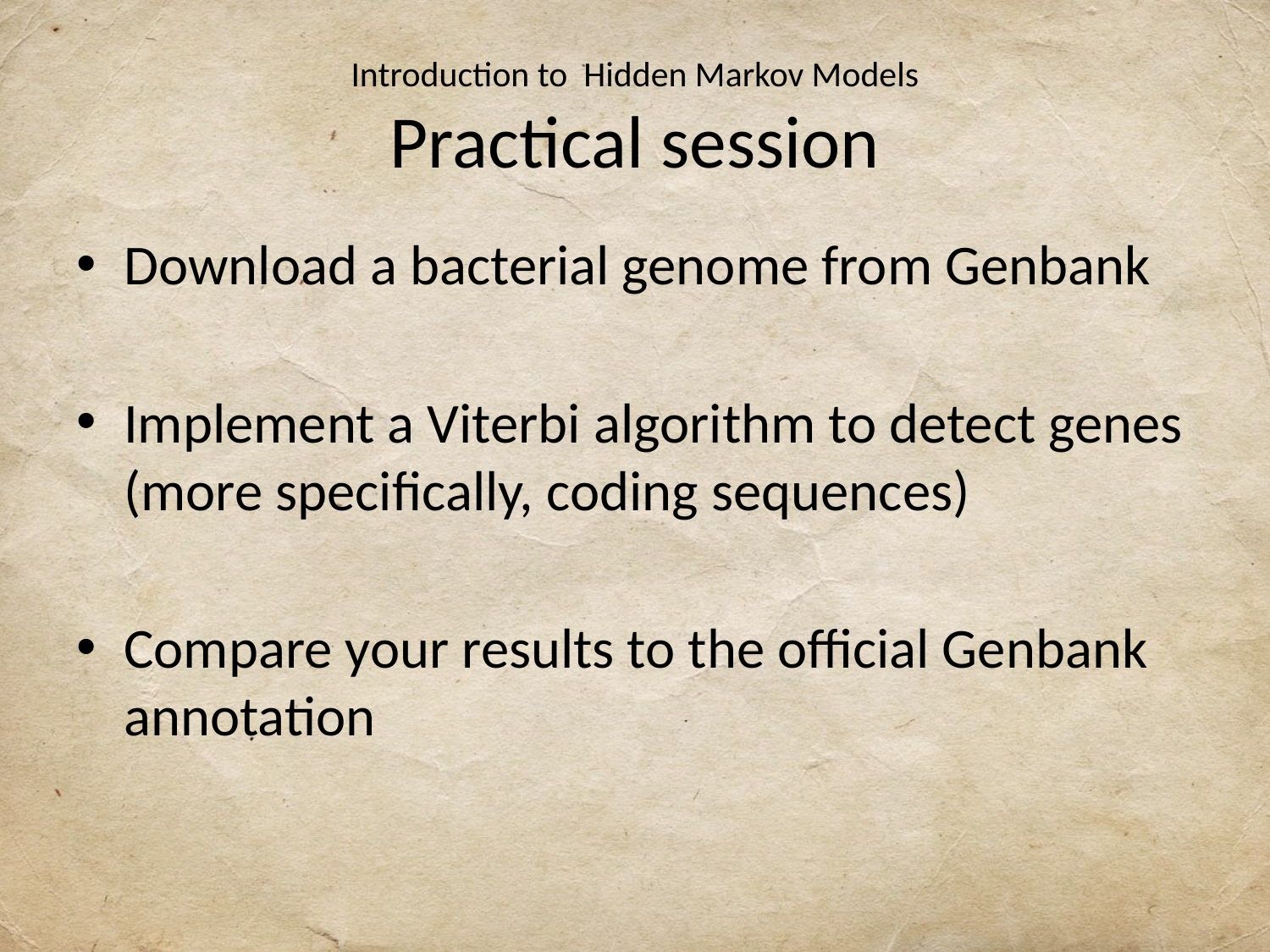

# Introduction to  Hidden Markov Models Practical session
Download a bacterial genome from Genbank

Implement a Viterbi algorithm to detect genes (more specifically, coding sequences)

Compare your results to the official Genbank annotation